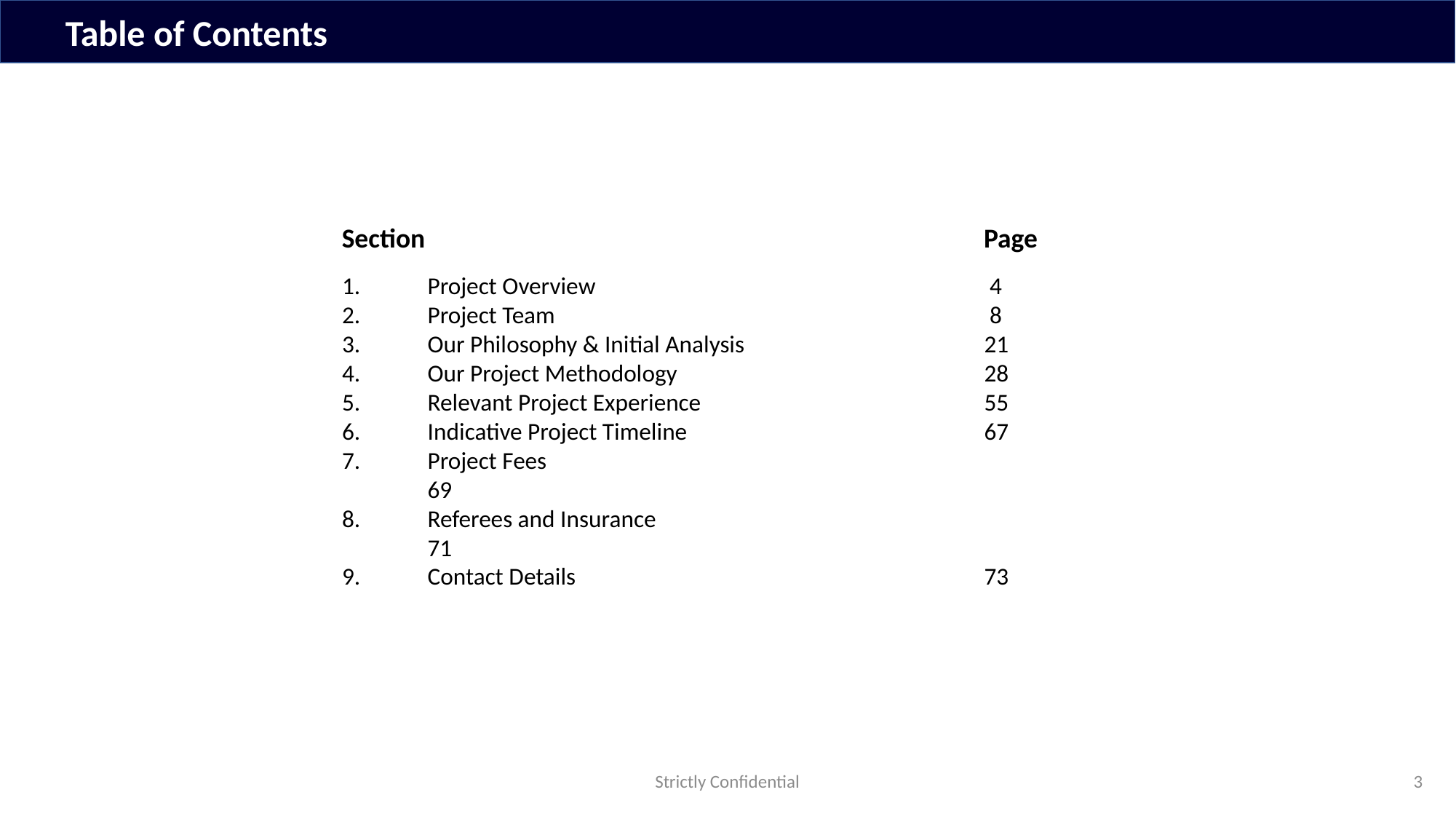

Table of Contents
Section
Page
Project Overview			  	   4
Project Team 				   8
Our Philosophy & Initial Analysis			  21
Our Project Methodology 			  28
Relevant Project Experience 			  55
Indicative Project Timeline			  67
Project Fees					  69
Referees and Insurance 				  71
Contact Details				  73

Strictly Confidential
3